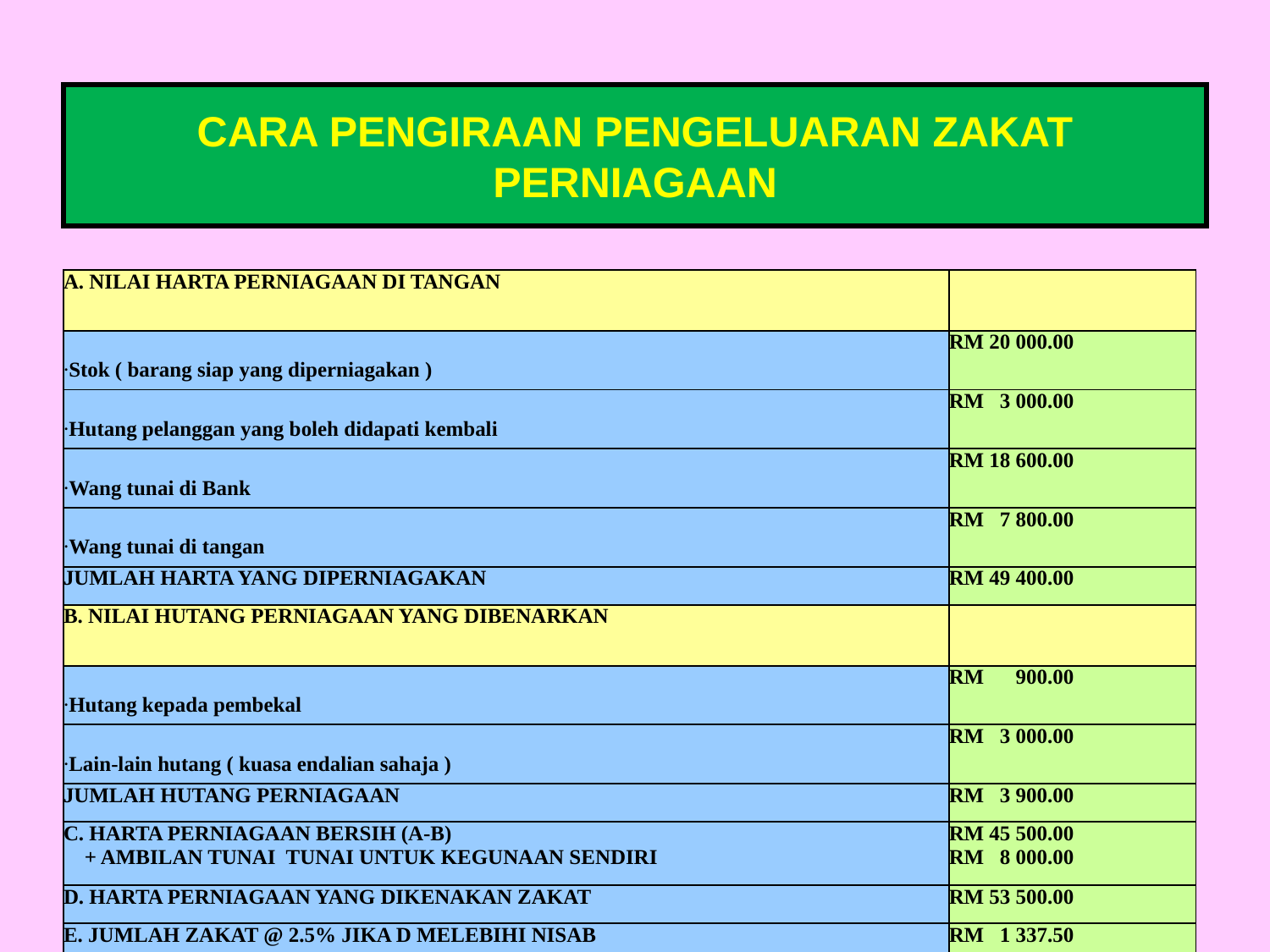

CARA PENGIRAAN PENGELUARAN ZAKAT PERNIAGAAN
| A. NILAI HARTA PERNIAGAAN DI TANGAN |  |
| --- | --- |
| Stok ( barang siap yang diperniagakan ) | RM 20 000.00 |
| Hutang pelanggan yang boleh didapati kembali | RM 3 000.00 |
| Wang tunai di Bank | RM 18 600.00 |
| Wang tunai di tangan | RM 7 800.00 |
| JUMLAH HARTA YANG DIPERNIAGAKAN | RM 49 400.00 |
| B. NILAI HUTANG PERNIAGAAN YANG DIBENARKAN |  |
| Hutang kepada pembekal | RM 900.00 |
| Lain-lain hutang ( kuasa endalian sahaja ) | RM 3 000.00 |
| JUMLAH HUTANG PERNIAGAAN | RM 3 900.00 |
| C. HARTA PERNIAGAAN BERSIH (A-B) + AMBILAN TUNAI TUNAI UNTUK KEGUNAAN SENDIRI | RM 45 500.00 RM 8 000.00 |
| D. HARTA PERNIAGAAN YANG DIKENAKAN ZAKAT | RM 53 500.00 |
| E. JUMLAH ZAKAT @ 2.5% JIKA D MELEBIHI NISAB | RM 1 337.50 |